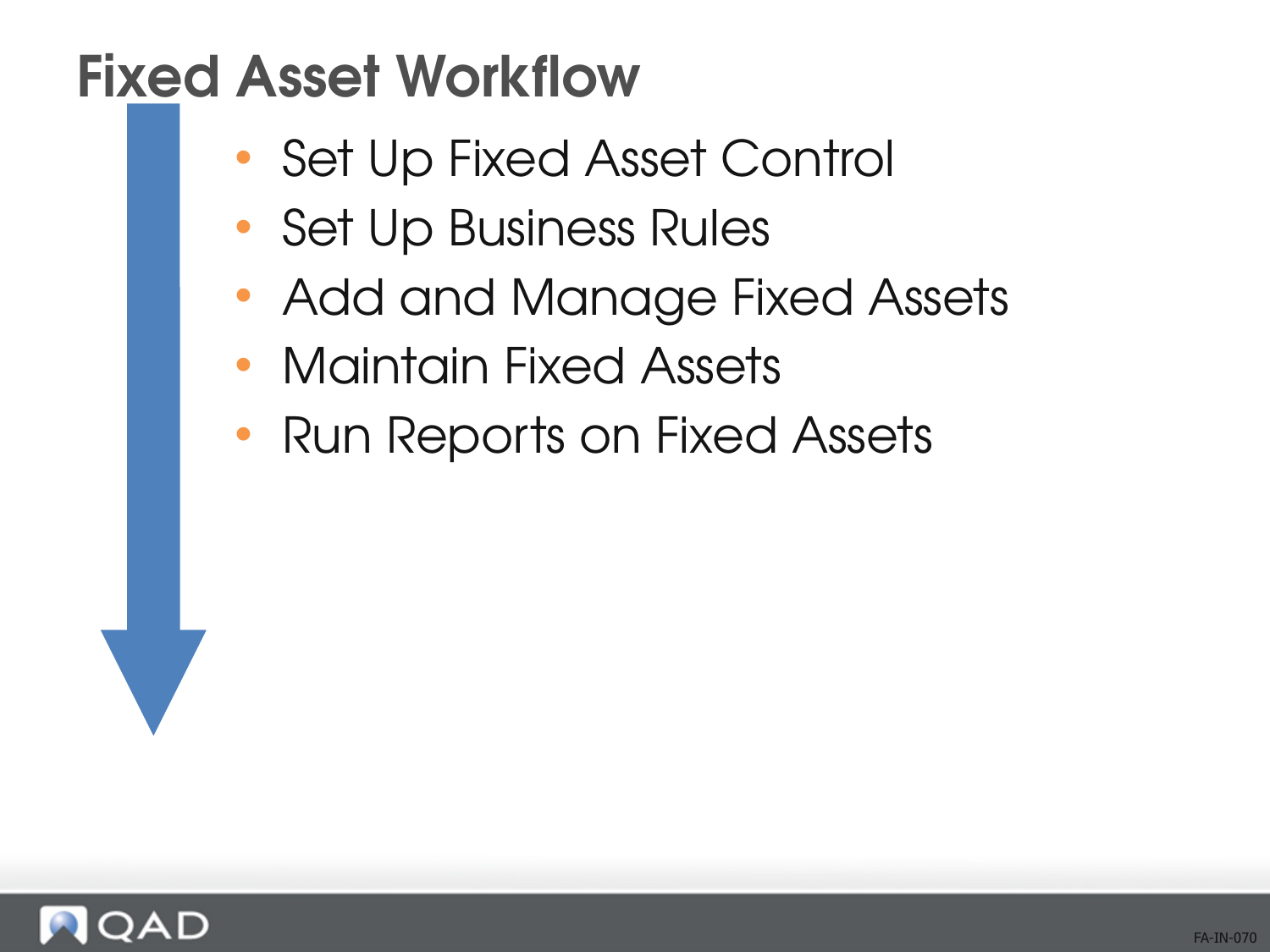

# Fixed Asset Workflow

Set Up Fixed Asset Control
Set Up Business Rules
Add and Manage Fixed Assets
Maintain Fixed Assets
Run Reports on Fixed Assets

FA-IN-070